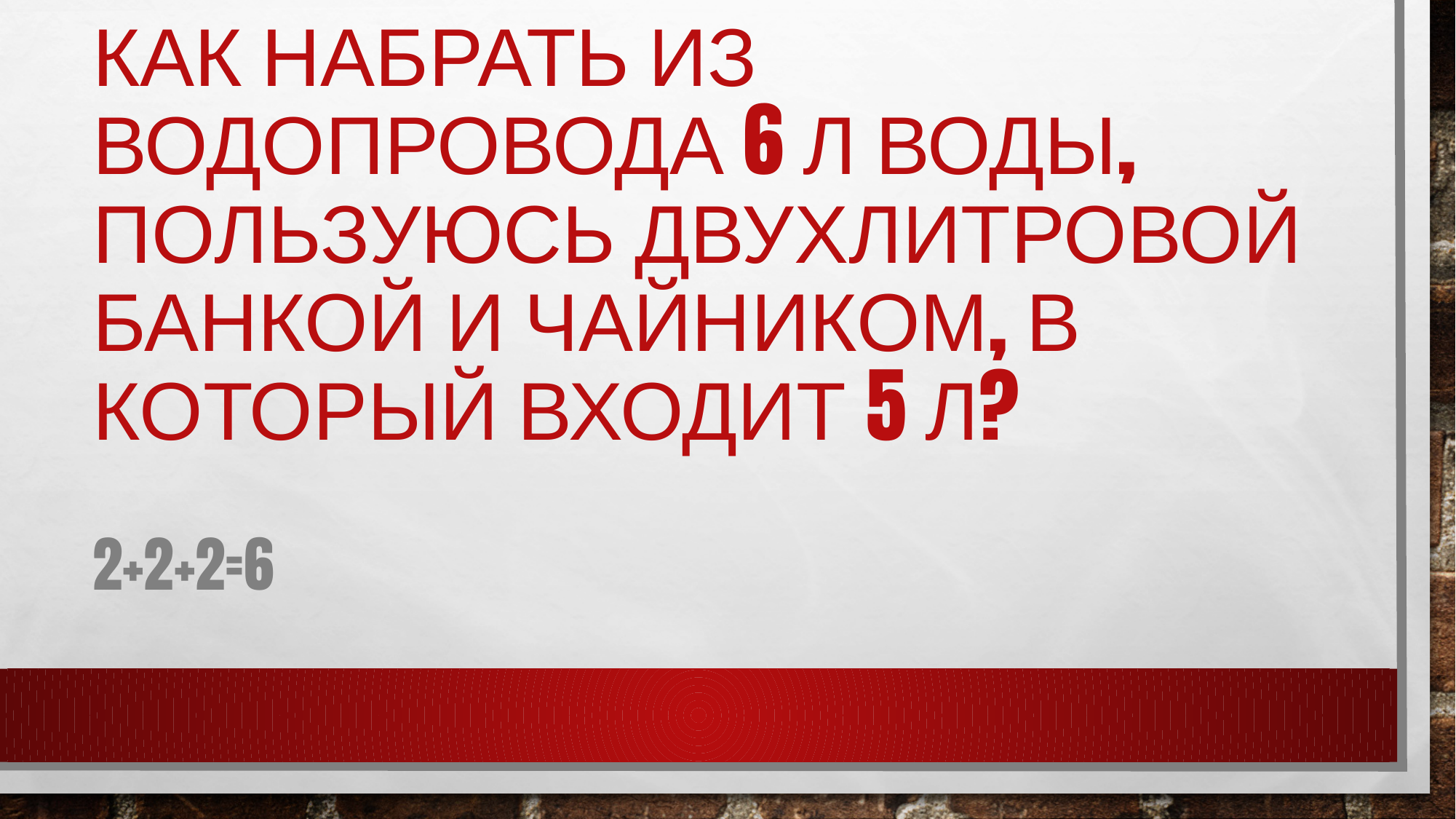

# Как набрать из водопровода 6 л воды, пользуюсь двухлитровой банкой и чайником, в который входит 5 л?
2+2+2=6